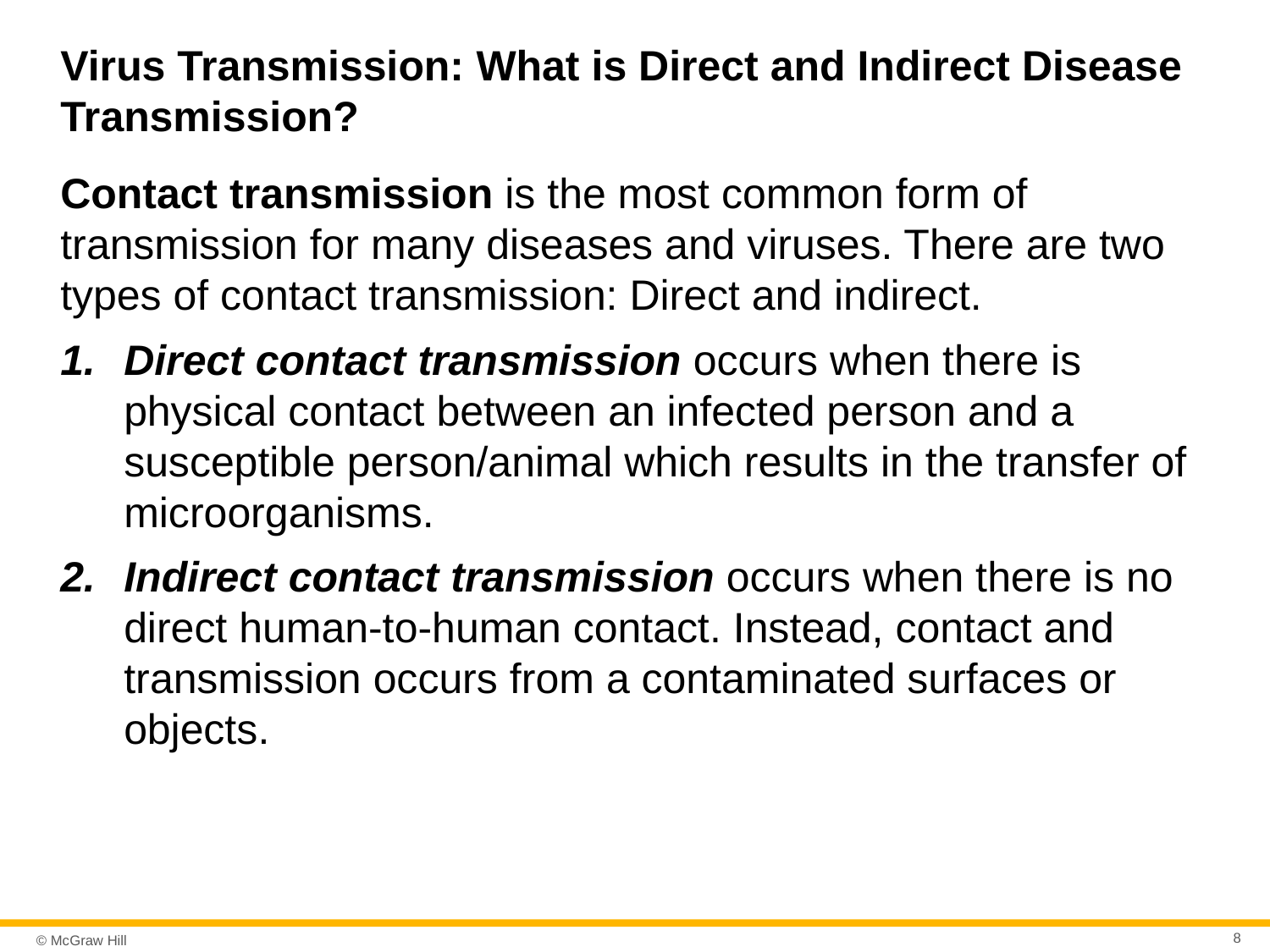

# Virus Transmission: What is Direct and Indirect Disease Transmission?
Contact transmission is the most common form of transmission for many diseases and viruses. There are two types of contact transmission: Direct and indirect.
Direct contact transmission occurs when there is physical contact between an infected person and a susceptible person/animal which results in the transfer of microorganisms.
Indirect contact transmission occurs when there is no direct human-to-human contact. Instead, contact and transmission occurs from a contaminated surfaces or objects.